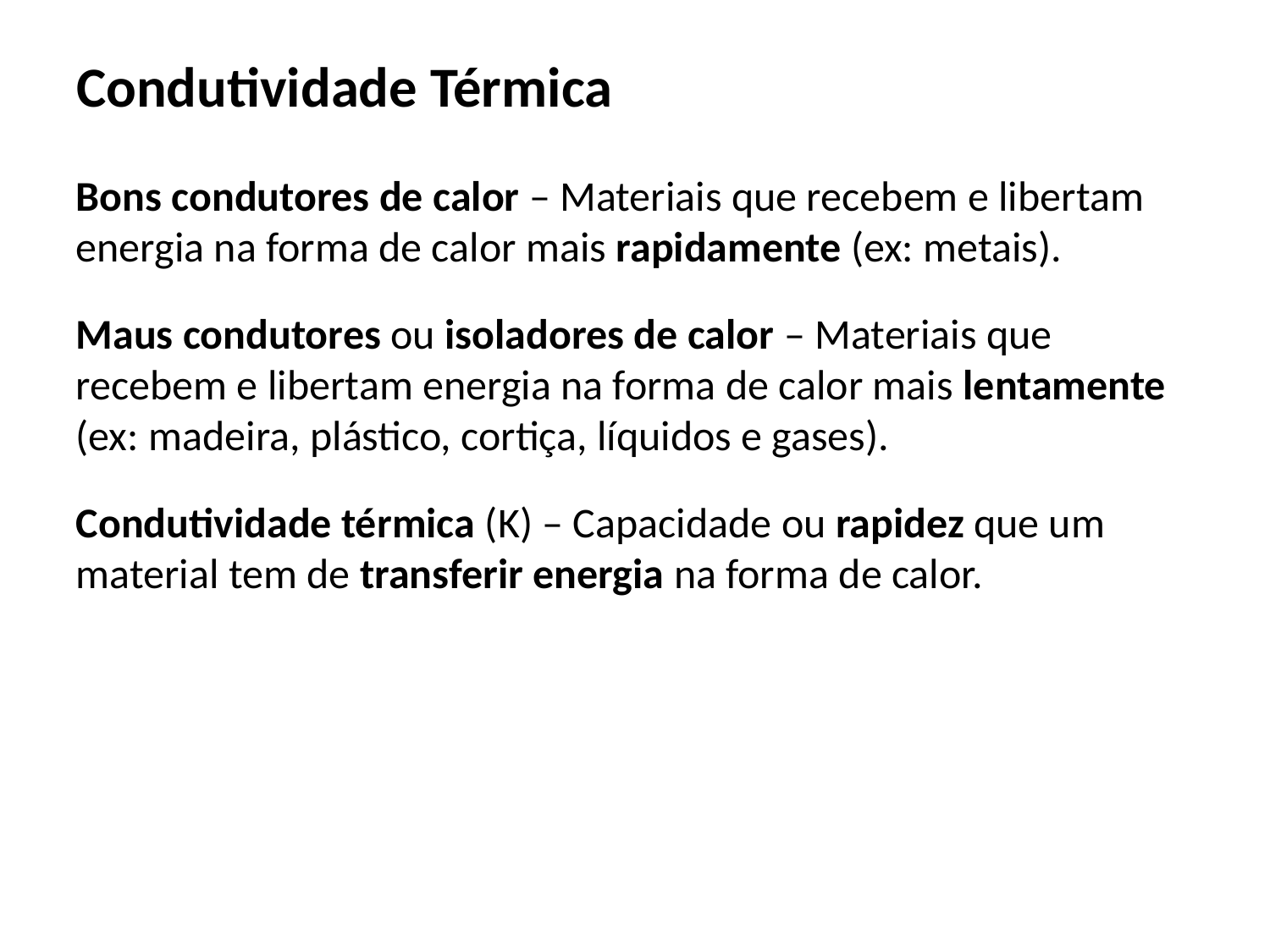

# Condutividade Térmica
Bons condutores de calor – Materiais que recebem e libertam energia na forma de calor mais rapidamente (ex: metais).
Maus condutores ou isoladores de calor – Materiais que recebem e libertam energia na forma de calor mais lentamente (ex: madeira, plástico, cortiça, líquidos e gases).
Condutividade térmica (K) – Capacidade ou rapidez que um material tem de transferir energia na forma de calor.